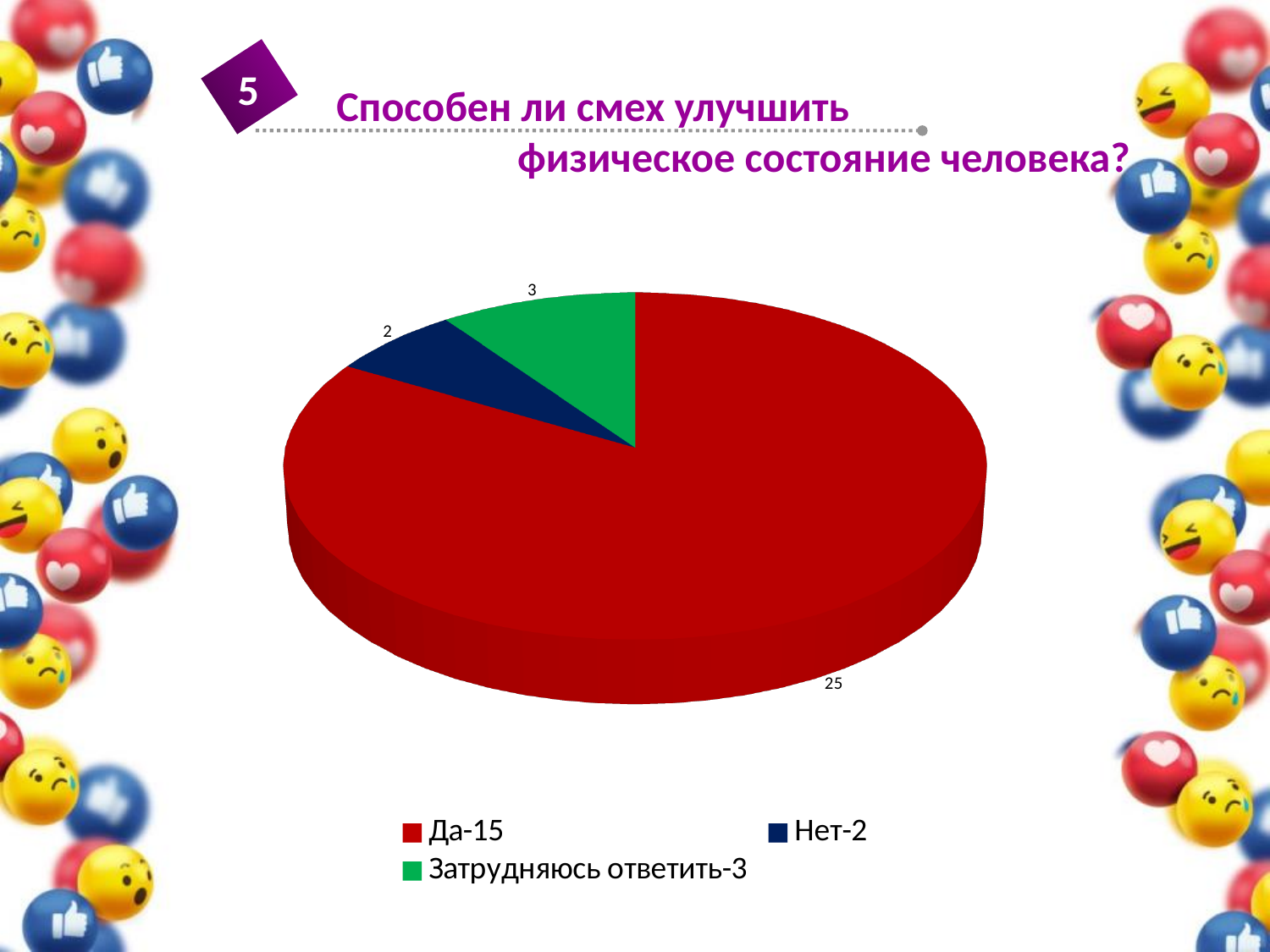

5
Способен ли смех улучшить
                   физическое состояние человека?

[unsupported chart]